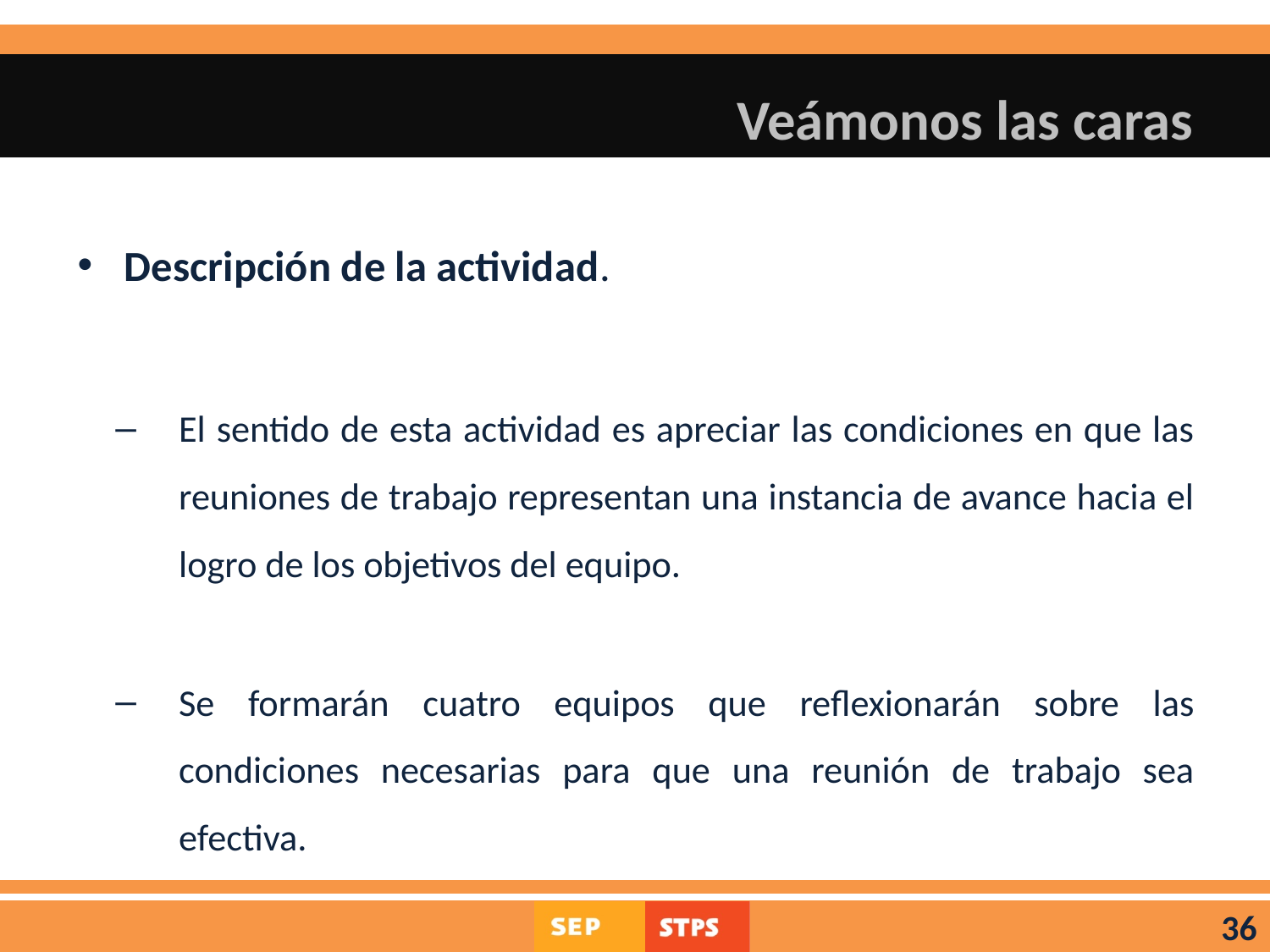

# Veámonos las caras
Descripción de la actividad.

El sentido de esta actividad es apreciar las condiciones en que las reuniones de trabajo representan una instancia de avance hacia el logro de los objetivos del equipo.

Se formarán cuatro equipos que reflexionarán sobre las condiciones necesarias para que una reunión de trabajo sea efectiva.

36